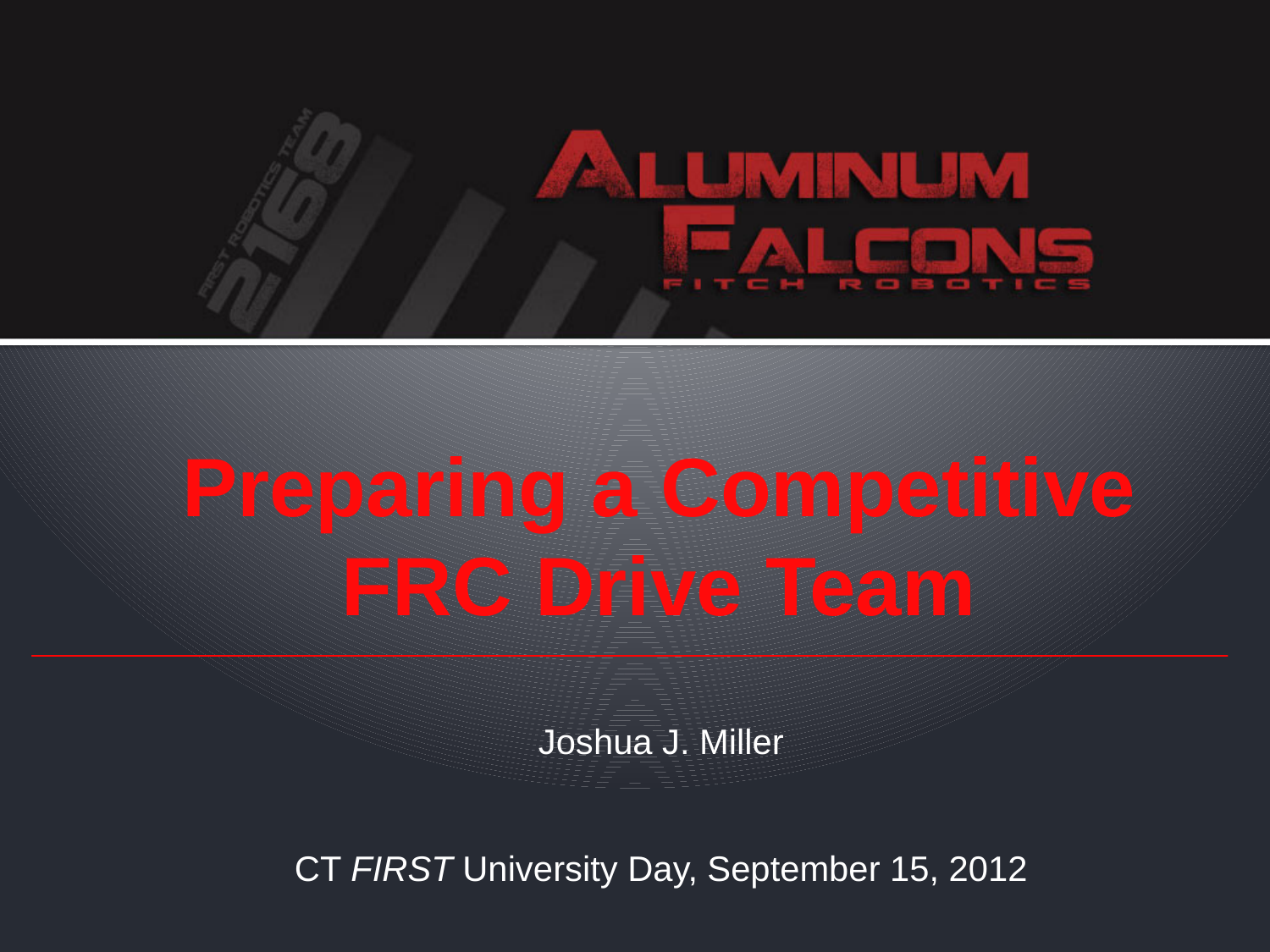

# Preparing a Competitive FRC Drive Team
Joshua J. Miller

CT FIRST University Day, September 15, 2012